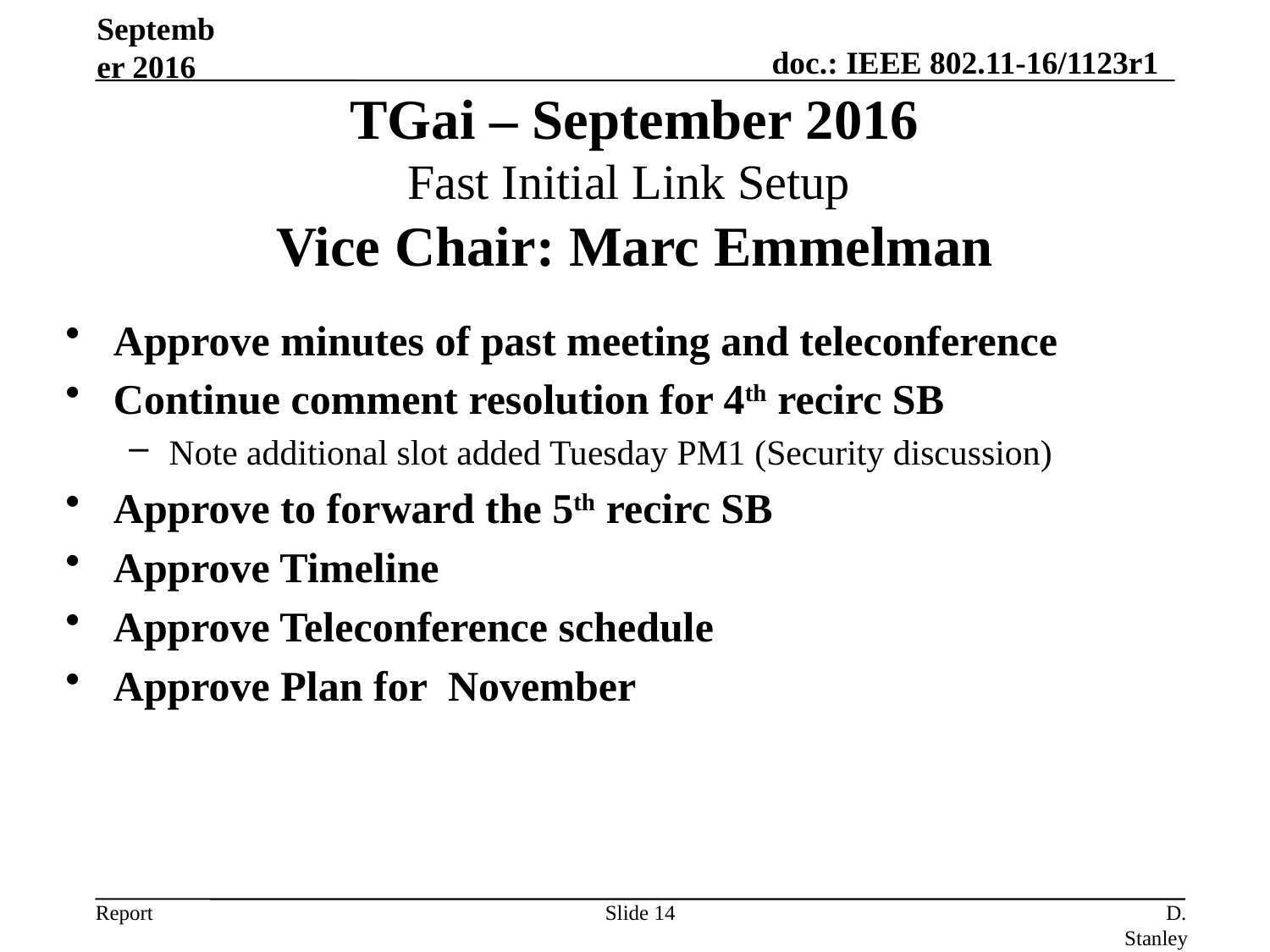

September 2016
# TGai – September 2016 Fast Initial Link Setup Vice Chair: Marc Emmelman
Approve minutes of past meeting and teleconference
Continue comment resolution for 4th recirc SB
Note additional slot added Tuesday PM1 (Security discussion)
Approve to forward the 5th recirc SB
Approve Timeline
Approve Teleconference schedule
Approve Plan for  November

Slide 14
D. Stanley, HP Enterprise